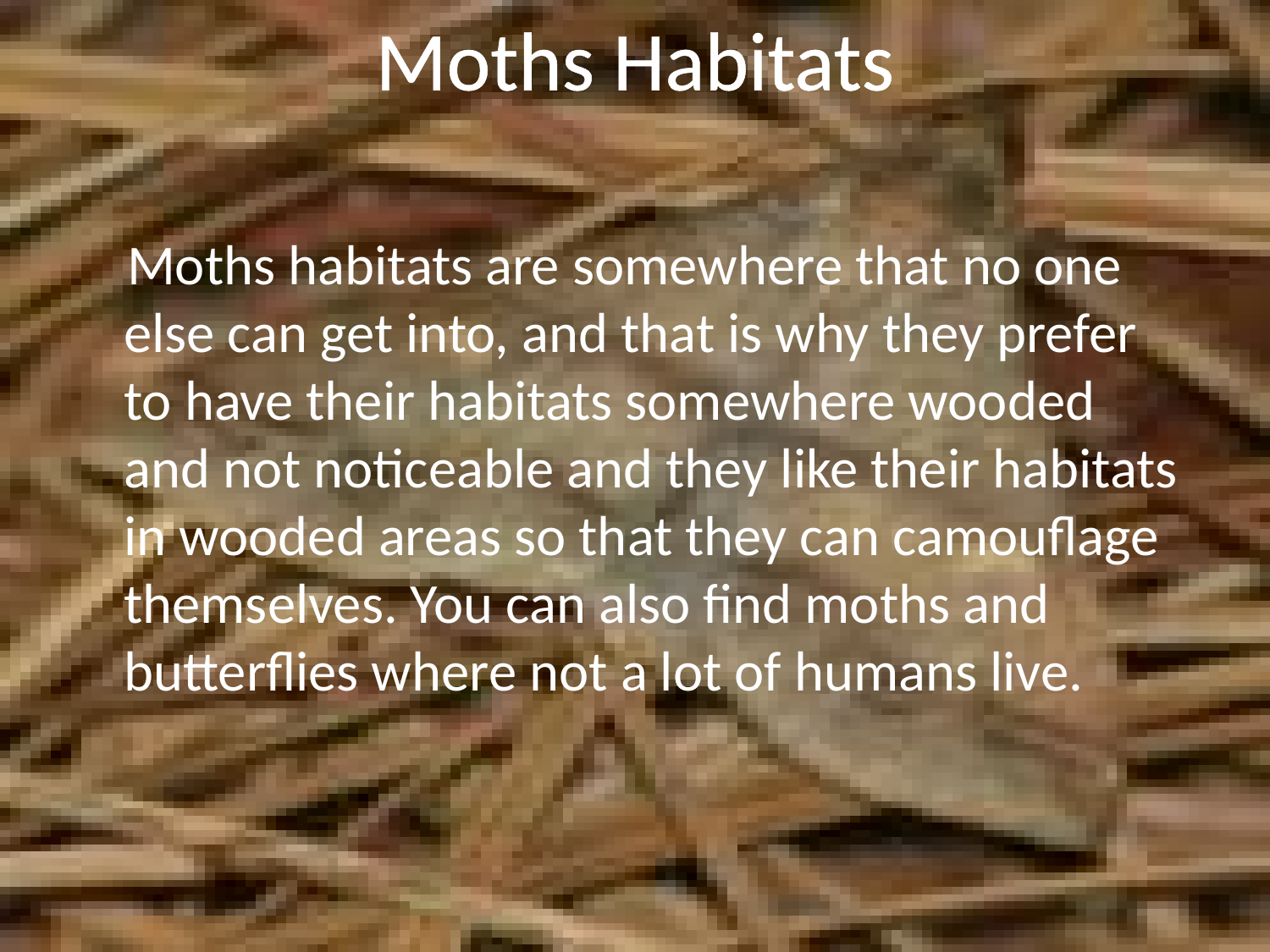

# Moths Habitats
    Moths habitats are somewhere that no one else can get into, and that is why they prefer to have their habitats somewhere wooded and not noticeable and they like their habitats in wooded areas so that they can camouflage themselves. You can also find moths and butterflies where not a lot of humans live.